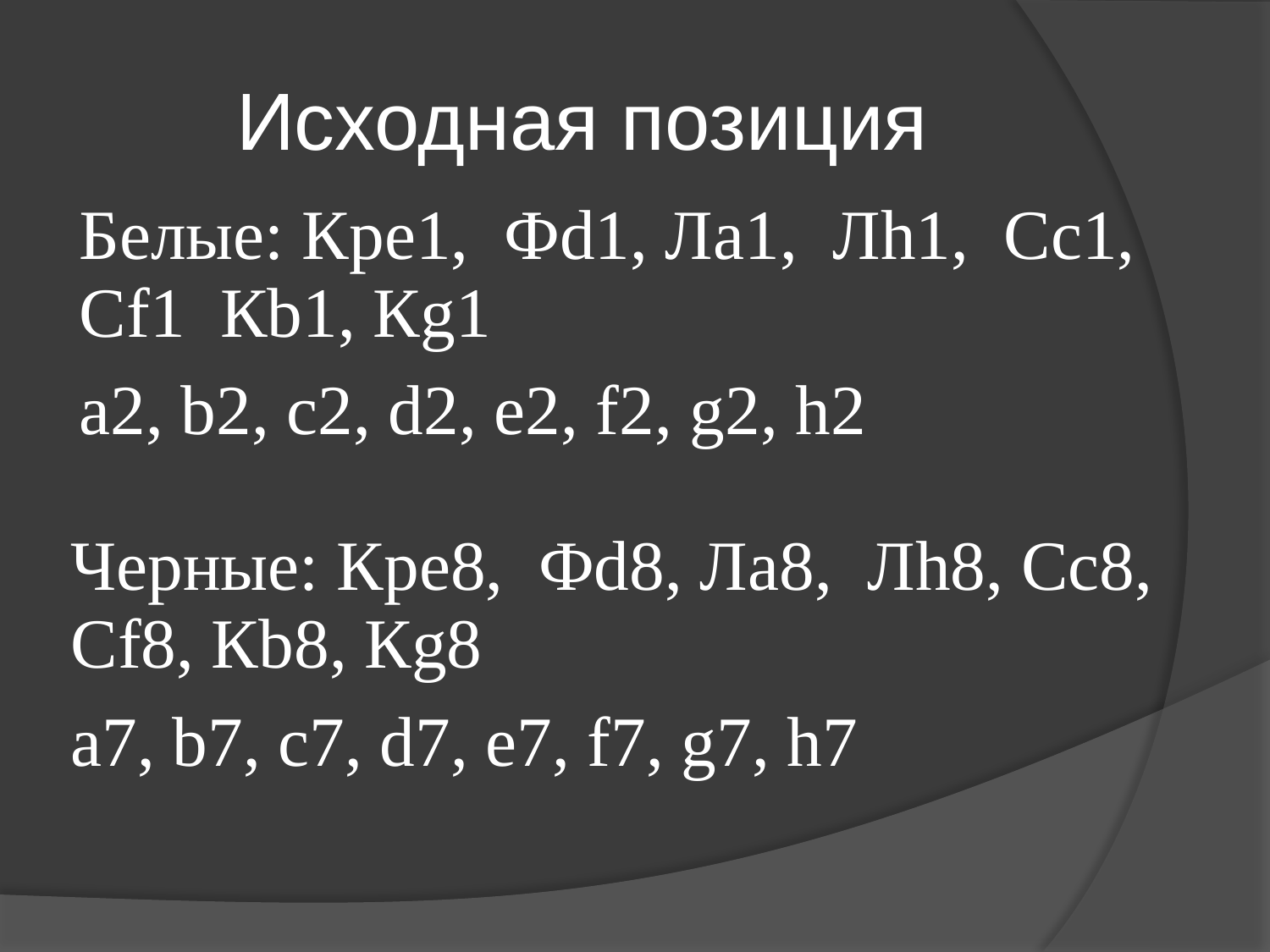

# Исходная позиция
| Белые: Крe1, Фd1, Лa1, Лh1, Сc1, Сf1 Кb1, Кg1 a2, b2, c2, d2, e2, f2, g2, h2 |
| --- |
| Черные: Крe8, Фd8, Лa8, Лh8, Сc8, Сf8, Кb8, Кg8 a7, b7, c7, d7, e7, f7, g7, h7 |
| --- |